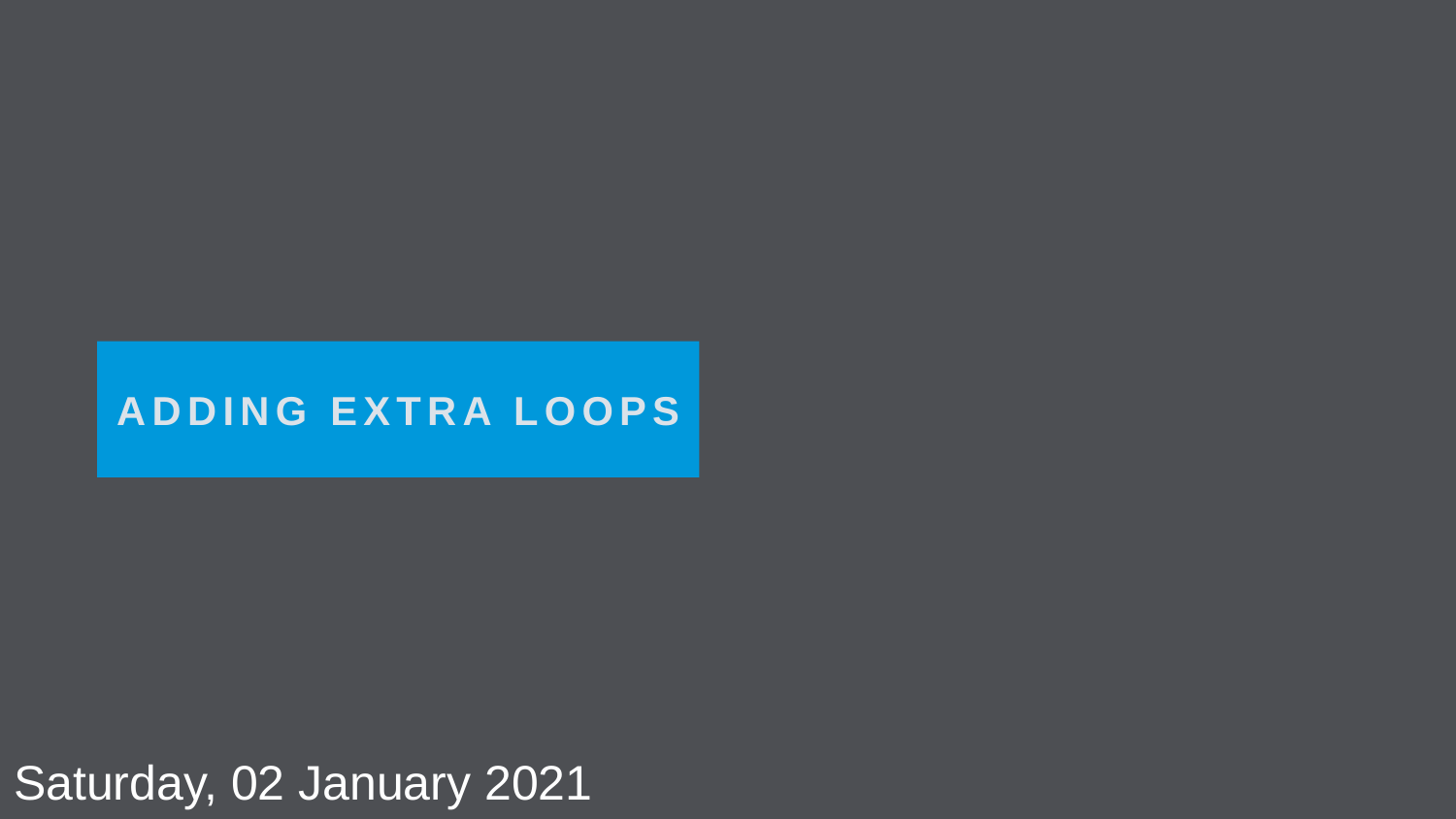

ADDING EXTRA LOOPS
Saturday, 02 January 2021